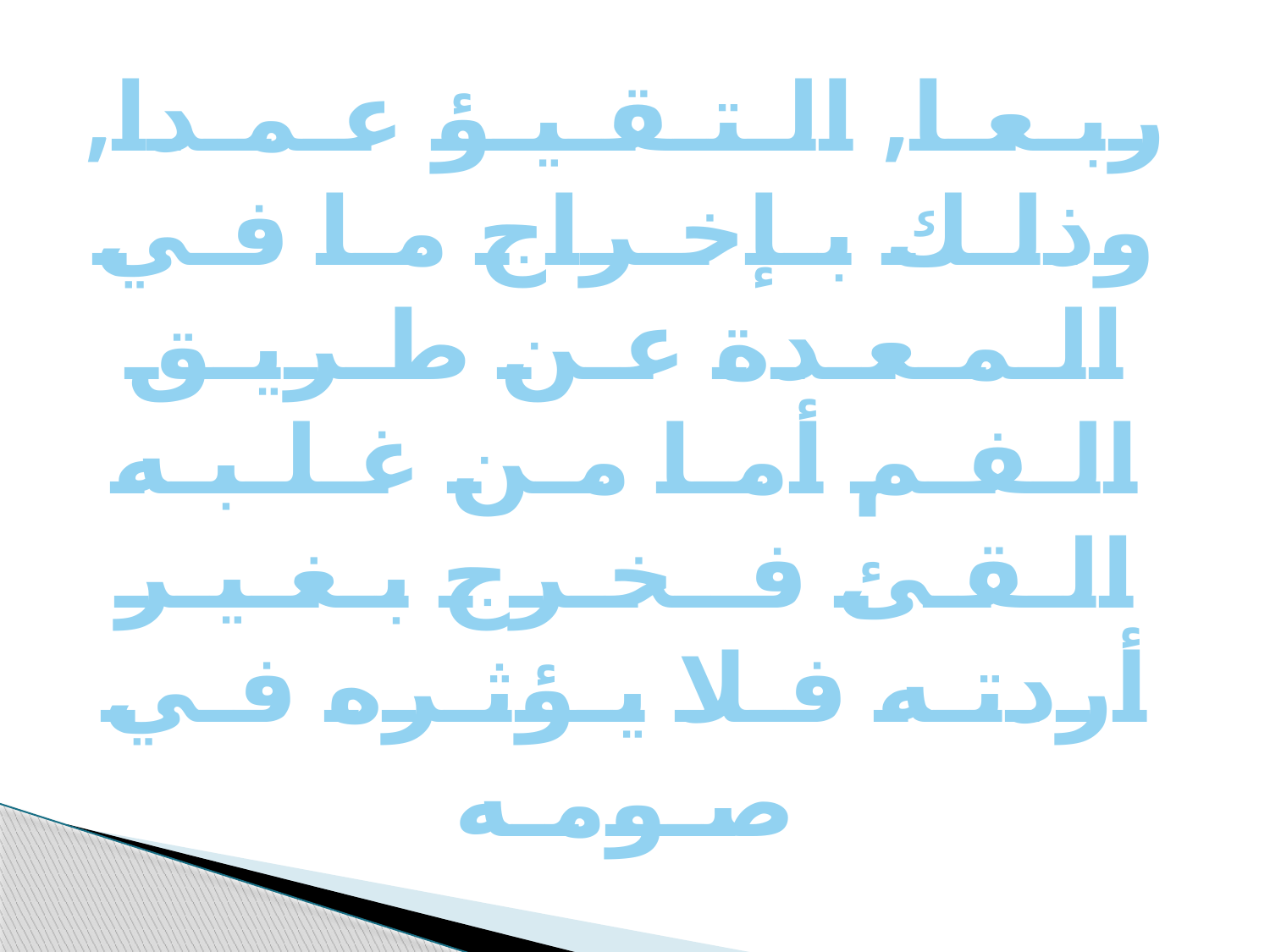

ربـعـا, الـتـقـيـؤ عـمـدا, وذلـك بـإخـراج مـا فـي الـمـعـدة عـن طـريـق الـفـم أمـا مـن غـلـبـه الـقـئ فــخـرج بـغـيـر أردتـه فـلا يـؤثـره فـي صـومـه